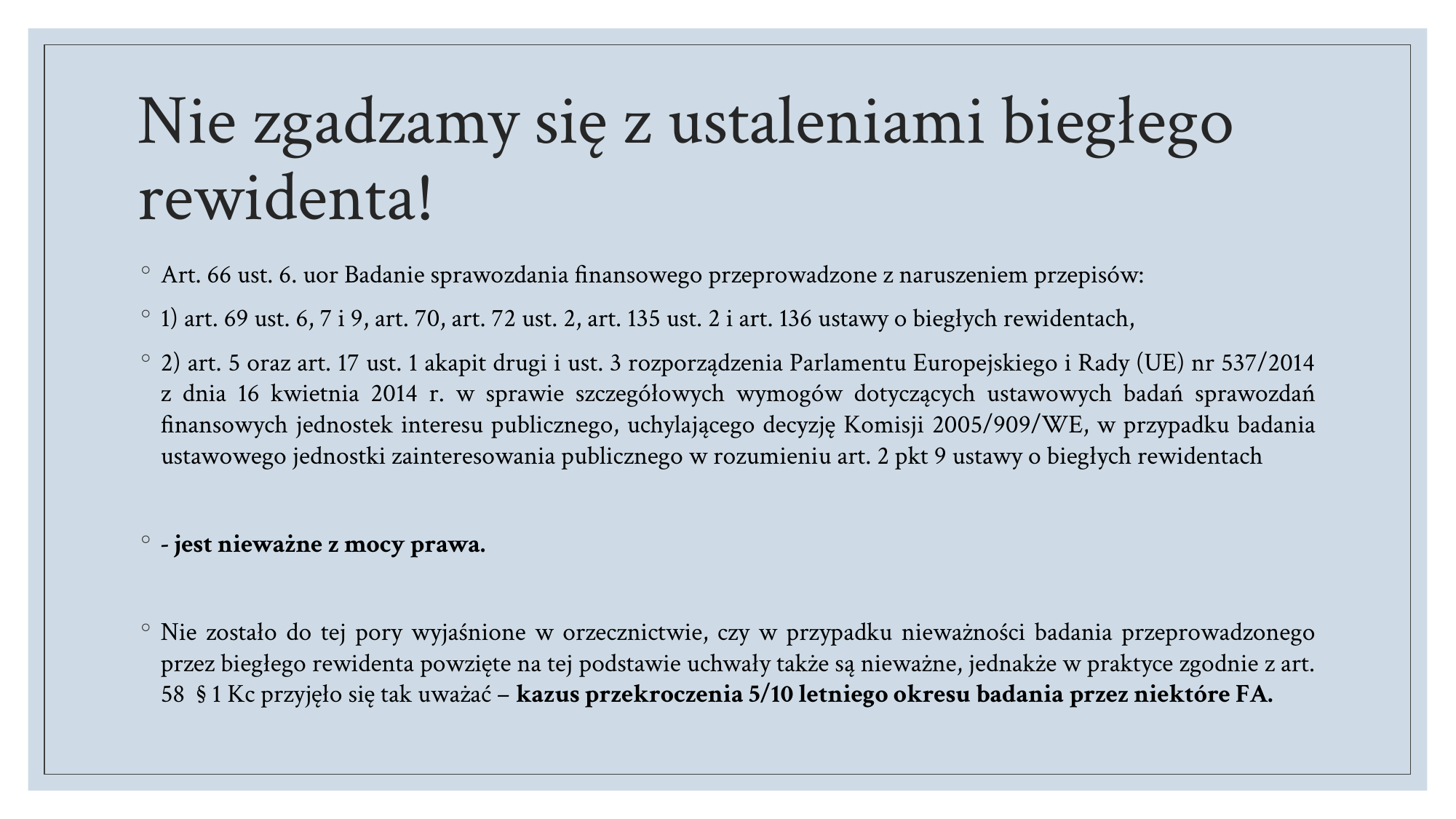

# Nie zgadzamy się z ustaleniami biegłego rewidenta!
Art. 66 ust. 6. uor Badanie sprawozdania finansowego przeprowadzone z naruszeniem przepisów:
1) art. 69 ust. 6, 7 i 9, art. 70, art. 72 ust. 2, art. 135 ust. 2 i art. 136 ustawy o biegłych rewidentach,
2) art. 5 oraz art. 17 ust. 1 akapit drugi i ust. 3 rozporządzenia Parlamentu Europejskiego i Rady (UE) nr 537/2014 z dnia 16 kwietnia 2014 r. w sprawie szczegółowych wymogów dotyczących ustawowych badań sprawozdań finansowych jednostek interesu publicznego, uchylającego decyzję Komisji 2005/909/WE, w przypadku badania ustawowego jednostki zainteresowania publicznego w rozumieniu art. 2 pkt 9 ustawy o biegłych rewidentach

- jest nieważne z mocy prawa.

Nie zostało do tej pory wyjaśnione w orzecznictwie, czy w przypadku nieważności badania przeprowadzonego przez biegłego rewidenta powzięte na tej podstawie uchwały także są nieważne, jednakże w praktyce zgodnie z art. 58  § 1 Kc przyjęło się tak uważać – kazus przekroczenia 5/10 letniego okresu badania przez niektóre FA.